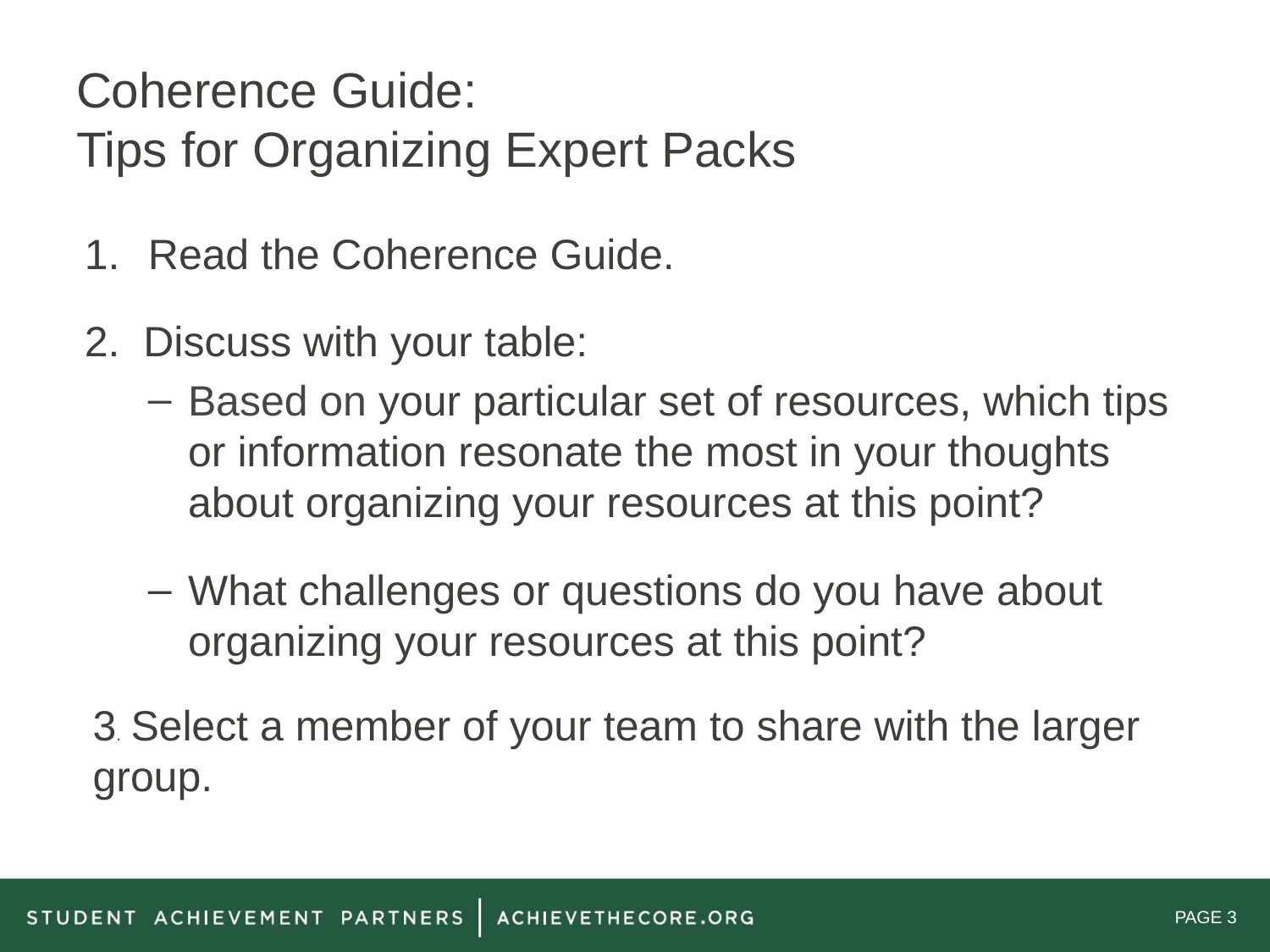

# Coherence Guide: Tips for Organizing Expert Packs

Read the Coherence Guide.

2.  Discuss with your table:
Based on your particular set of resources, which tips or information resonate the most in your thoughts about organizing your resources at this point?

What challenges or questions do you have about organizing your resources at this point?

3.  Select a member of your team to share with the larger group.